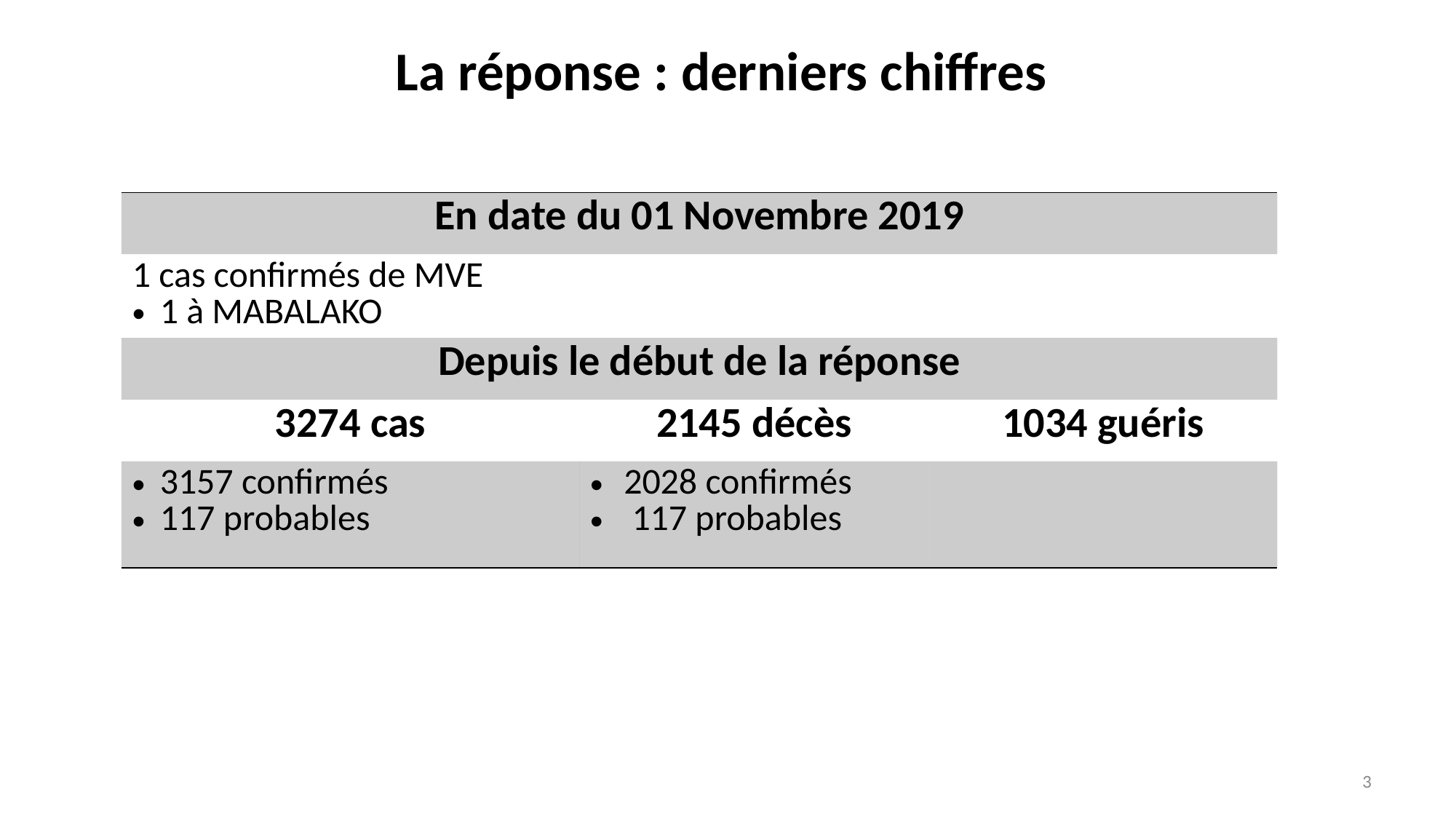

# La réponse : derniers chiffres

| En date du 01 Novembre 2019 |  |  |  |
| --- | --- | --- | --- |
| 1 cas confirmés de MVE 1 à MABALAKO |  |  |  |
| Depuis le début de la réponse |  |  |  |
| 3274 cas | 2145 décès |  | 1034 guéris |
| 3157 confirmés 117 probables | 2028 confirmés 117 probables |  |  |
3